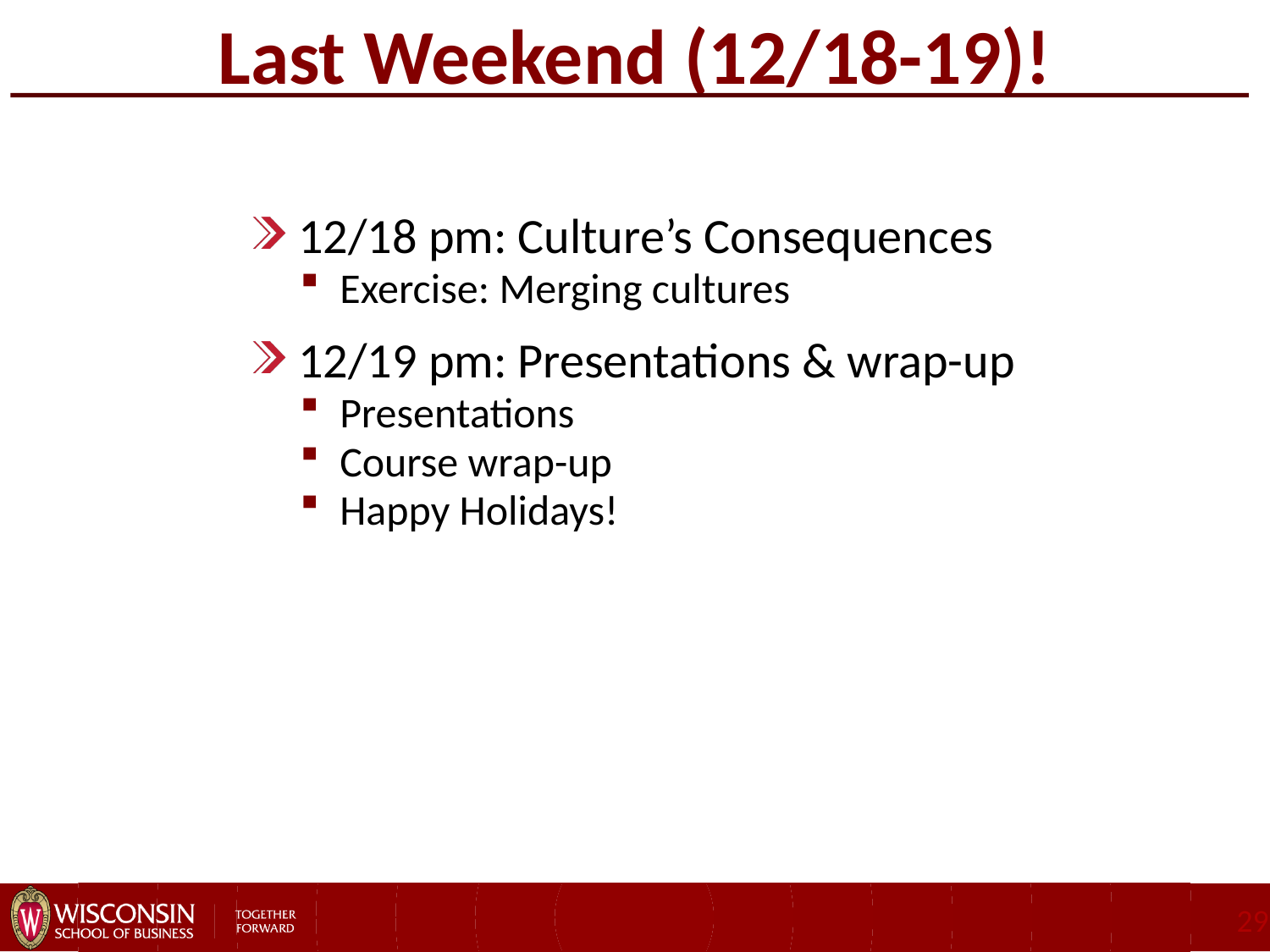

# Last Weekend (12/18-19)!

12/18 pm: Culture’s Consequences
Exercise: Merging cultures
12/19 pm: Presentations & wrap-up
Presentations
Course wrap-up
Happy Holidays!